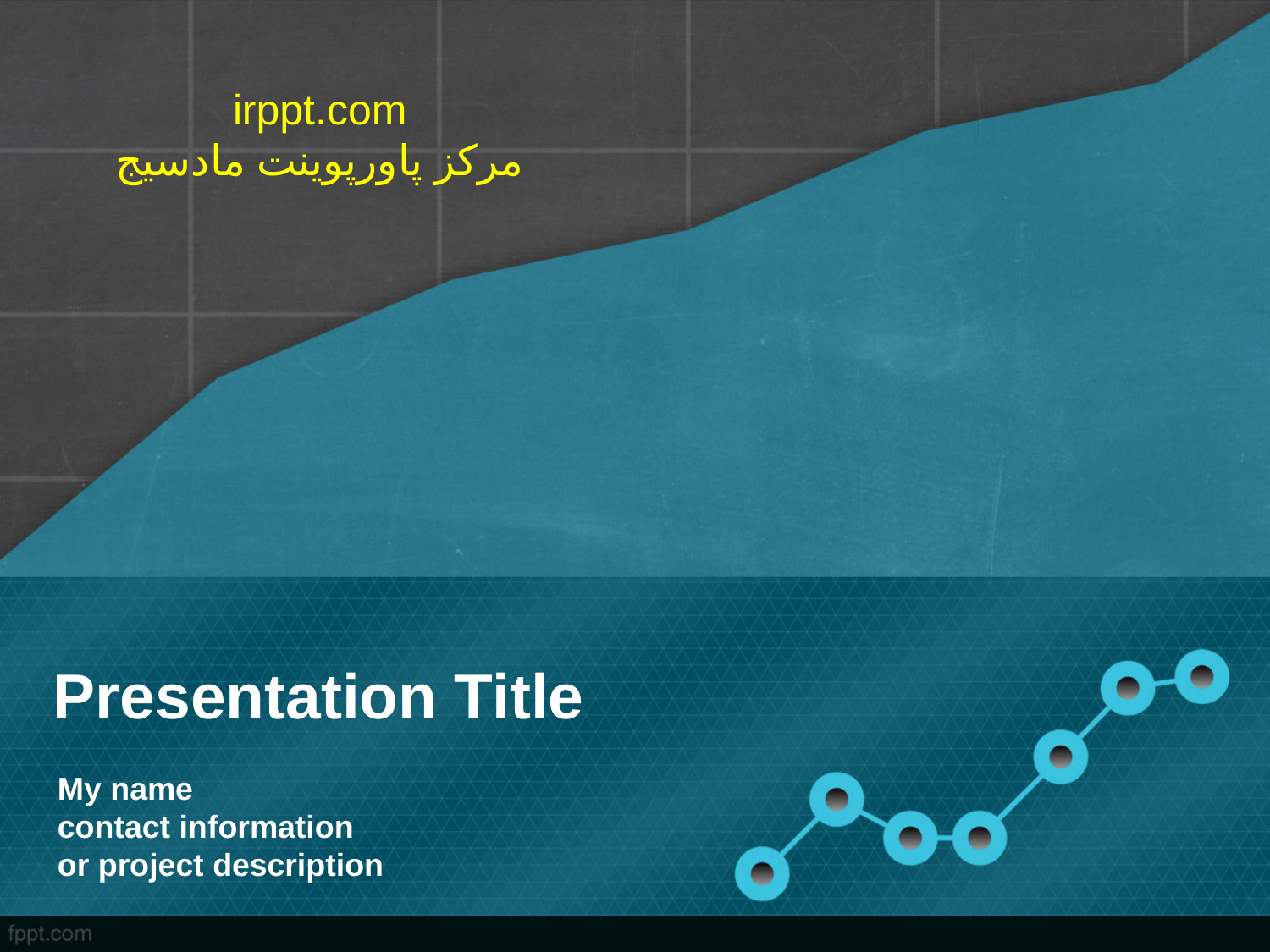

irppt.com
مرکز پاورپوینت مادسیج
# Presentation Title
My name
contact information
or project description